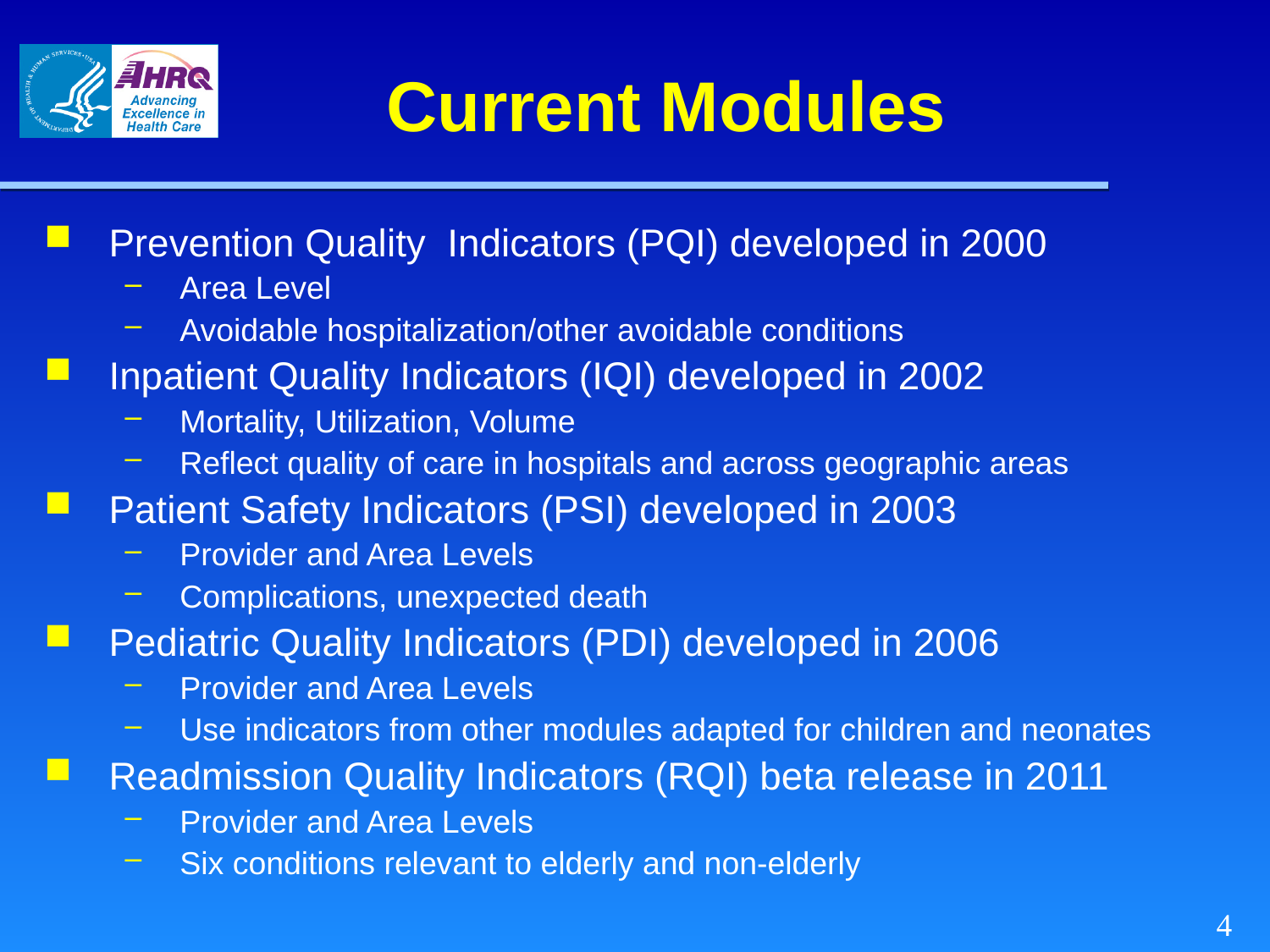

# Current Modules
Prevention Quality  Indicators (PQI) developed in 2000
Area Level
Avoidable hospitalization/other avoidable conditions
Inpatient Quality Indicators (IQI) developed in 2002
Mortality, Utilization, Volume
Reflect quality of care in hospitals and across geographic areas
Patient Safety Indicators (PSI) developed in 2003
Provider and Area Levels
Complications, unexpected death
Pediatric Quality Indicators (PDI) developed in 2006
Provider and Area Levels
Use indicators from other modules adapted for children and neonates
Readmission Quality Indicators (RQI) beta release in 2011
Provider and Area Levels
Six conditions relevant to elderly and non-elderly

 4